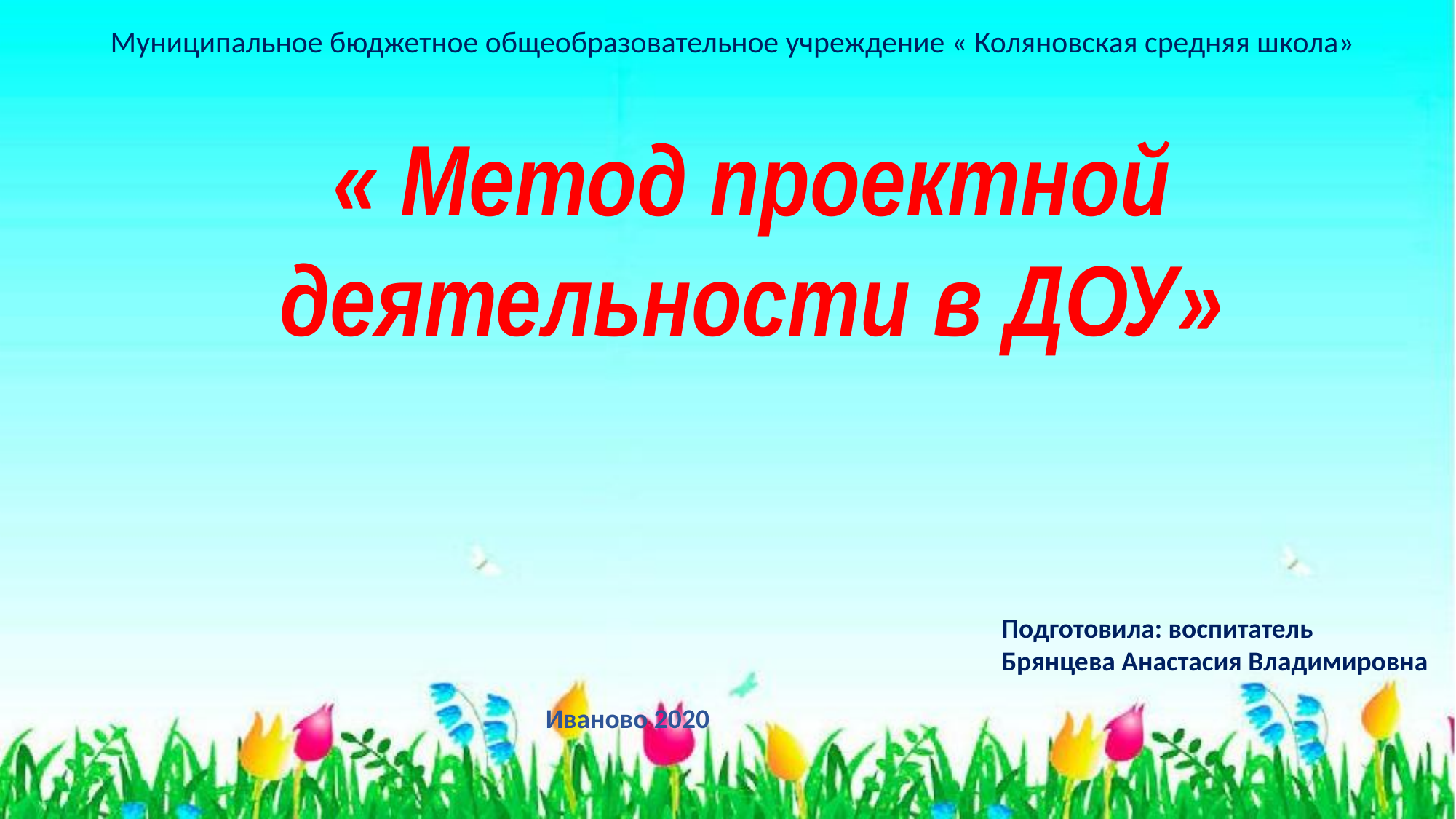

Муниципальное бюджетное общеобразовательное учреждение « Коляновская средняя школа»
« Метод проектной деятельности в ДОУ»
Подготовила: воспитатель
Брянцева Анастасия Владимировна
Иваново 2020